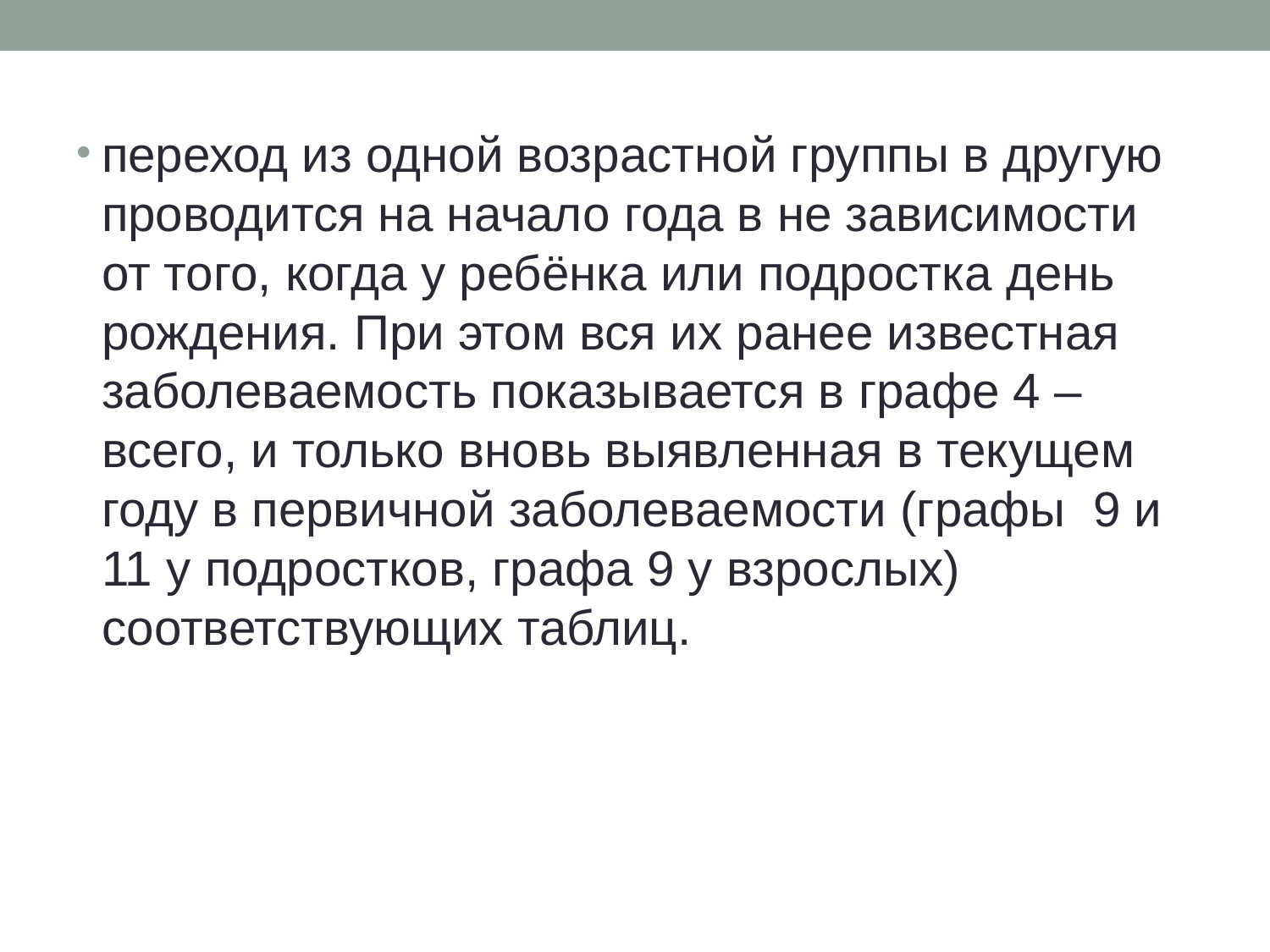

переход из одной возрастной группы в другую проводится на начало года в не зависимости от того, когда у ребёнка или подростка день  рождения. При этом вся их ранее известная заболеваемость показывается в графе 4 –  всего, и только вновь выявленная в текущем году в первичной заболеваемости (графы  9 и 11 у подростков, графа 9 у взрослых) соответствующих таблиц.